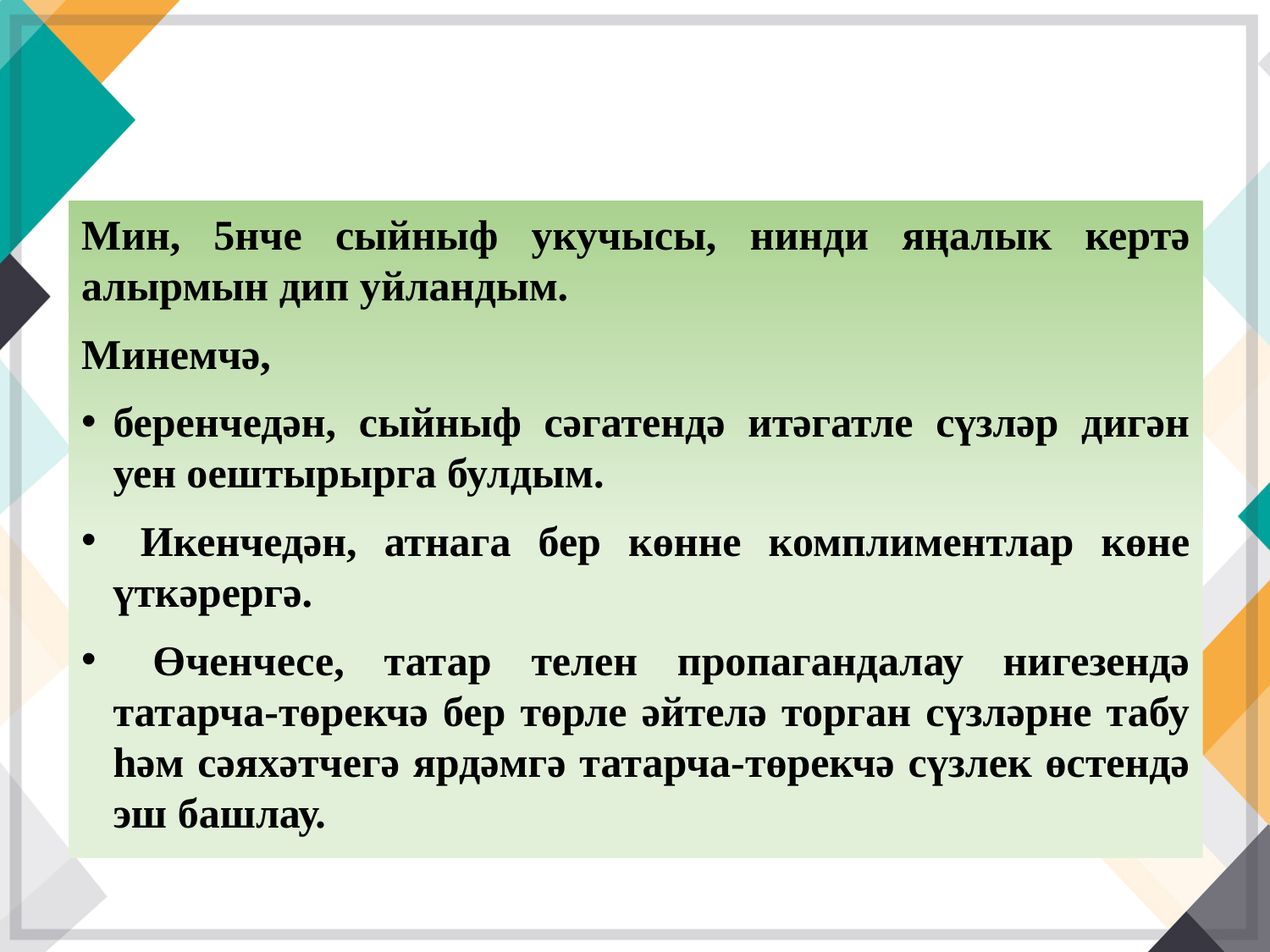

Мин, 5нче сыйныф укучысы, нинди яңалык кертә алырмын дип уйландым.
Минемчә,
беренчедән, сыйныф сәгатендә итәгатле сүзләр дигән уен оештырырга булдым.
 Икенчедән, атнага бер көнне комплиментлар көне үткәрергә.
 Өченчесе, татар телен пропагандалау нигезендә татарча-төрекчә бер төрле әйтелә торган сүзләрне табу һәм сәяхәтчегә ярдәмгә татарча-төрекчә сүзлек өстендә эш башлау.